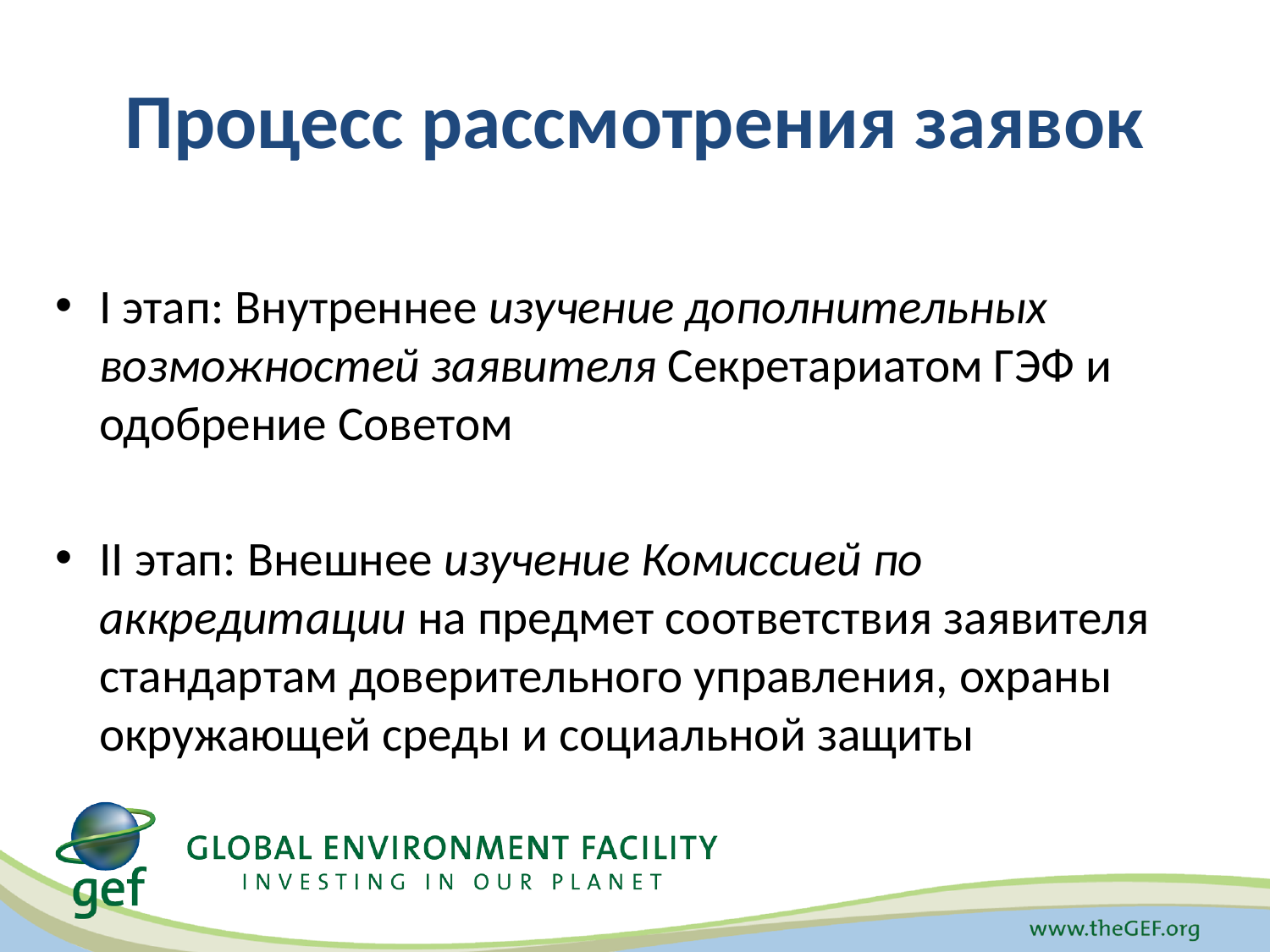

# Процесс рассмотрения заявок

I этап: Внутреннее изучение дополнительных возможностей заявителя Секретариатом ГЭФ и одобрение Советом

II этап: Внешнее изучение Комиссией по аккредитации на предмет соответствия заявителя стандартам доверительного управления, охраны окружающей среды и социальной защиты